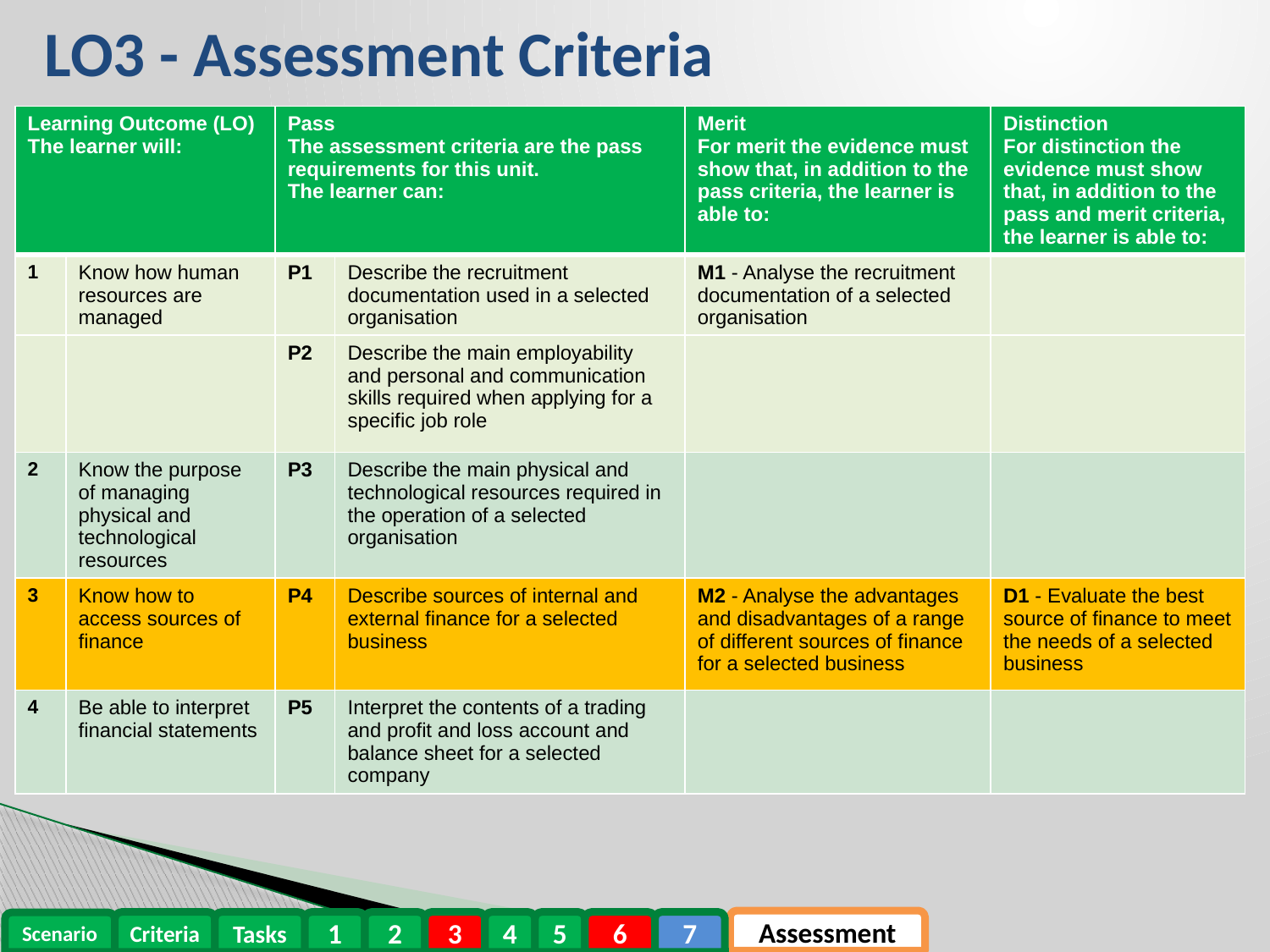

# LO3 - Assessment Criteria
| Learning Outcome (LO) The learner will: |  | Pass The assessment criteria are the pass requirements for this unit. The learner can: |  | Merit For merit the evidence must show that, in addition to the pass criteria, the learner is able to: | Distinction For distinction the evidence must show that, in addition to the pass and merit criteria, the learner is able to: |
| --- | --- | --- | --- | --- | --- |
| 1 | Know how human resources are managed | P1 | Describe the recruitment documentation used in a selected organisation | M1 - Analyse the recruitment documentation of a selected organisation |  |
|  |  | P2 | Describe the main employability and personal and communication skills required when applying for a specific job role |  |  |
| 2 | Know the purpose of managing physical and technological resources | P3 | Describe the main physical and technological resources required in the operation of a selected organisation |  |  |
| 3 | Know how to access sources of finance | P4 | Describe sources of internal and external finance for a selected business | M2 - Analyse the advantages and disadvantages of a range of different sources of finance for a selected business | D1 - Evaluate the best source of finance to meet the needs of a selected business |
| 4 | Be able to interpret financial statements | P5 | Interpret the contents of a trading and profit and loss account and balance sheet for a selected company |  |  |